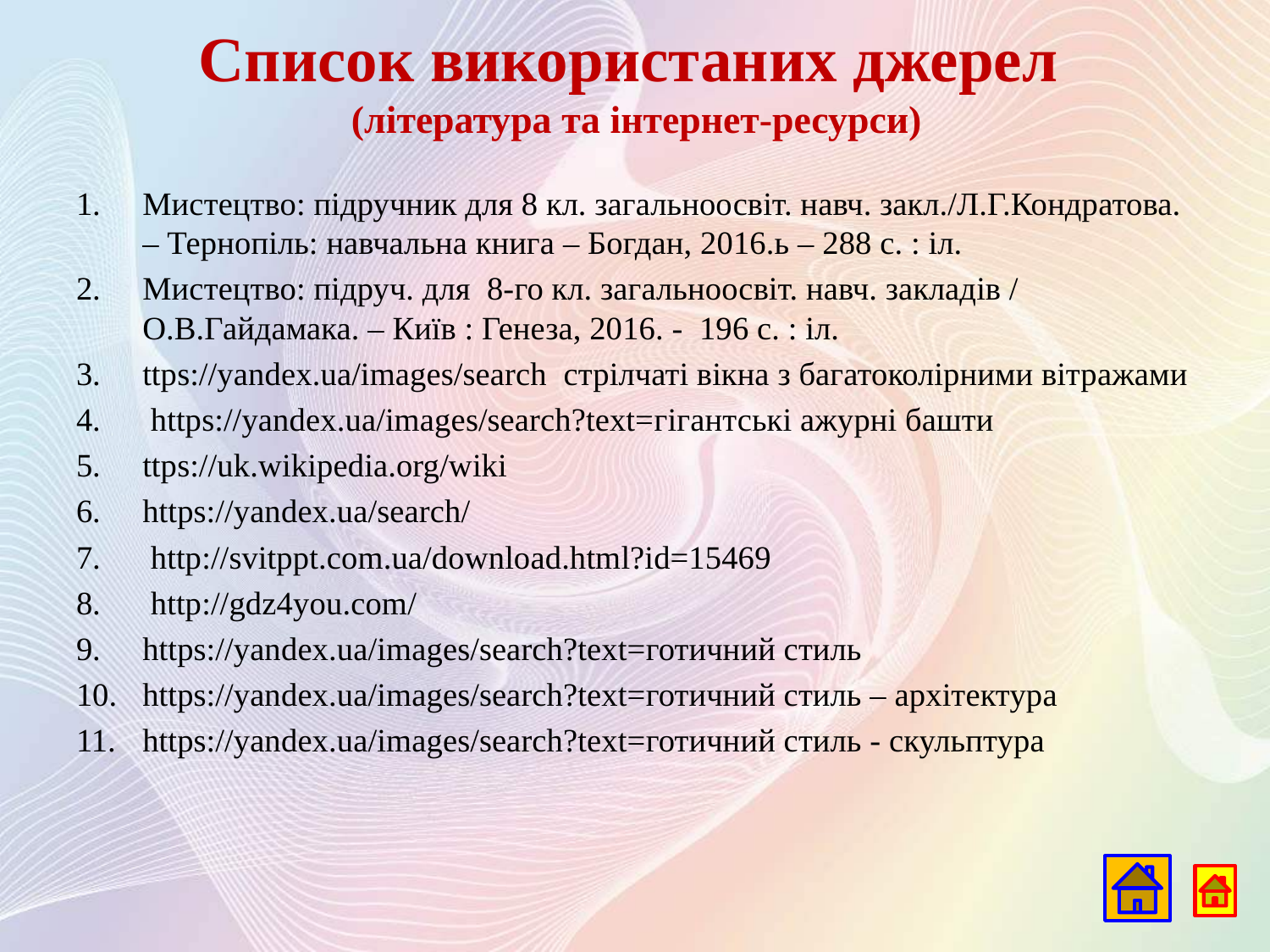

# Список використаних джерел (література та інтернет-ресурси)
Мистецтво: підручник для 8 кл. загальноосвіт. навч. закл./Л.Г.Кондратова. – Тернопіль: навчальна книга – Богдан, 2016.ь – 288 с. : іл.
Мистецтво: підруч. для  8-го кл. загальноосвіт. навч. закладів / О.В.Гайдамака. – Київ : Генеза, 2016. -  196 с. : іл.
ttps://yandex.ua/images/search  стрілчаті вікна з багатоколірними вітражами
 https://yandex.ua/images/search?text=гігантські ажурні башти
ttps://uk.wikipedia.org/wiki
https://yandex.ua/search/
 http://svitppt.com.ua/download.html?id=15469
 http://gdz4you.com/
https://yandex.ua/images/search?text=готичний стиль
https://yandex.ua/images/search?text=готичний стиль – архітектура
https://yandex.ua/images/search?text=готичний стиль - скульптура